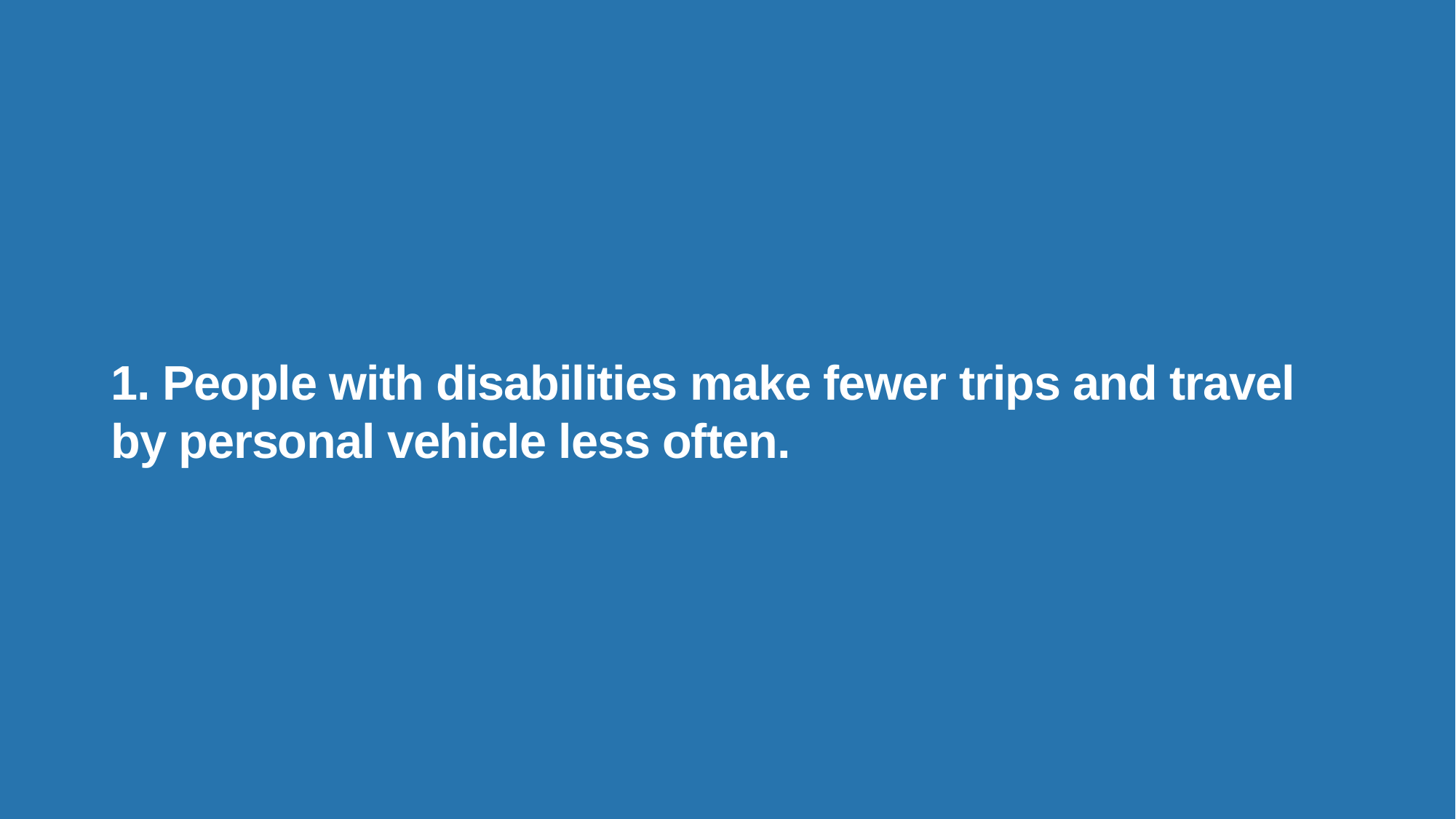

# 1. People with disabilities make fewer trips and travel by personal vehicle less often.